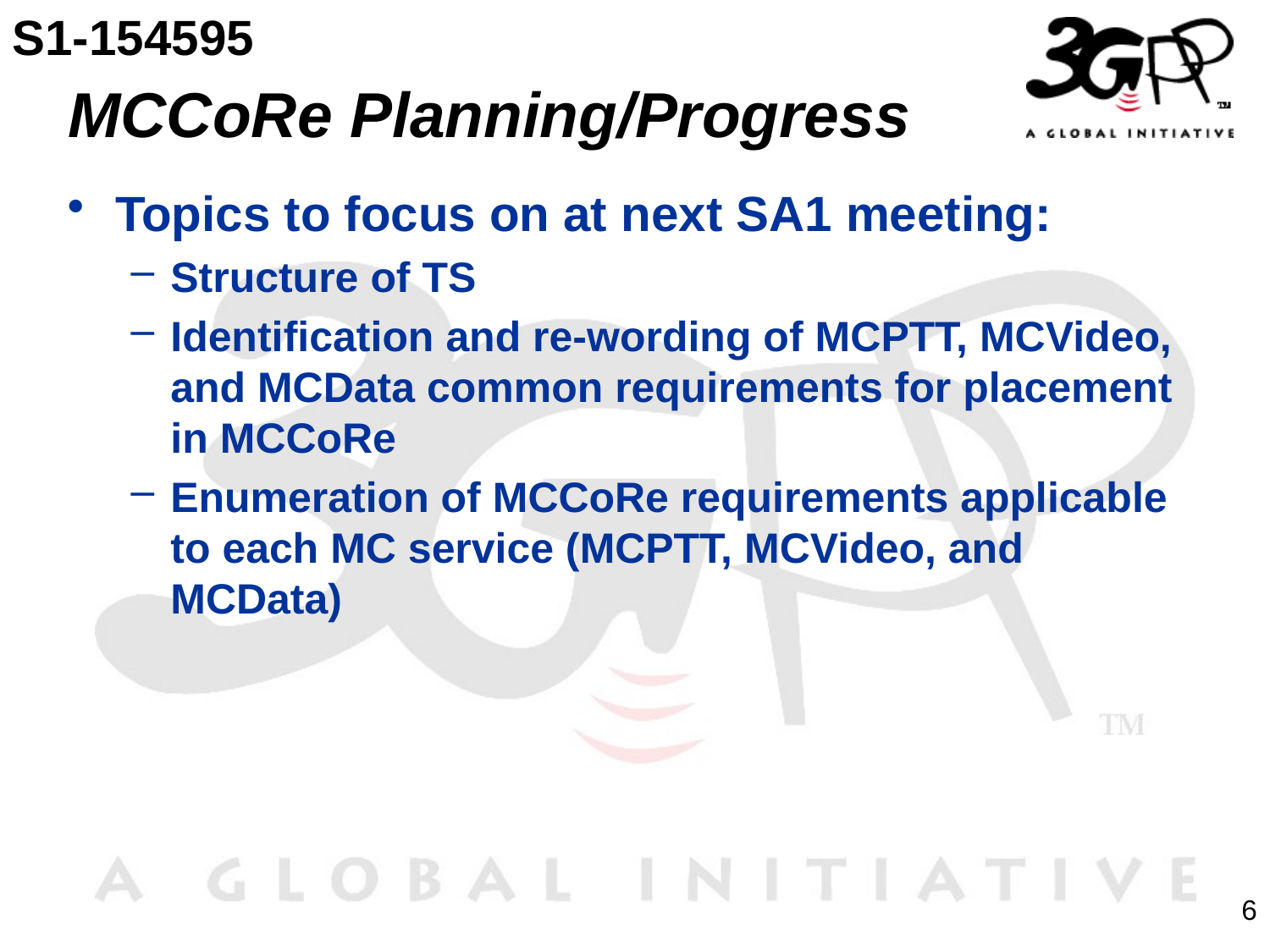

S1-154595
# MCCoRe Planning/Progress
Topics to focus on at next SA1 meeting:
Structure of TS
Identification and re-wording of MCPTT, MCVideo, and MCData common requirements for placement in MCCoRe
Enumeration of MCCoRe requirements applicable to each MC service (MCPTT, MCVideo, and MCData)
6